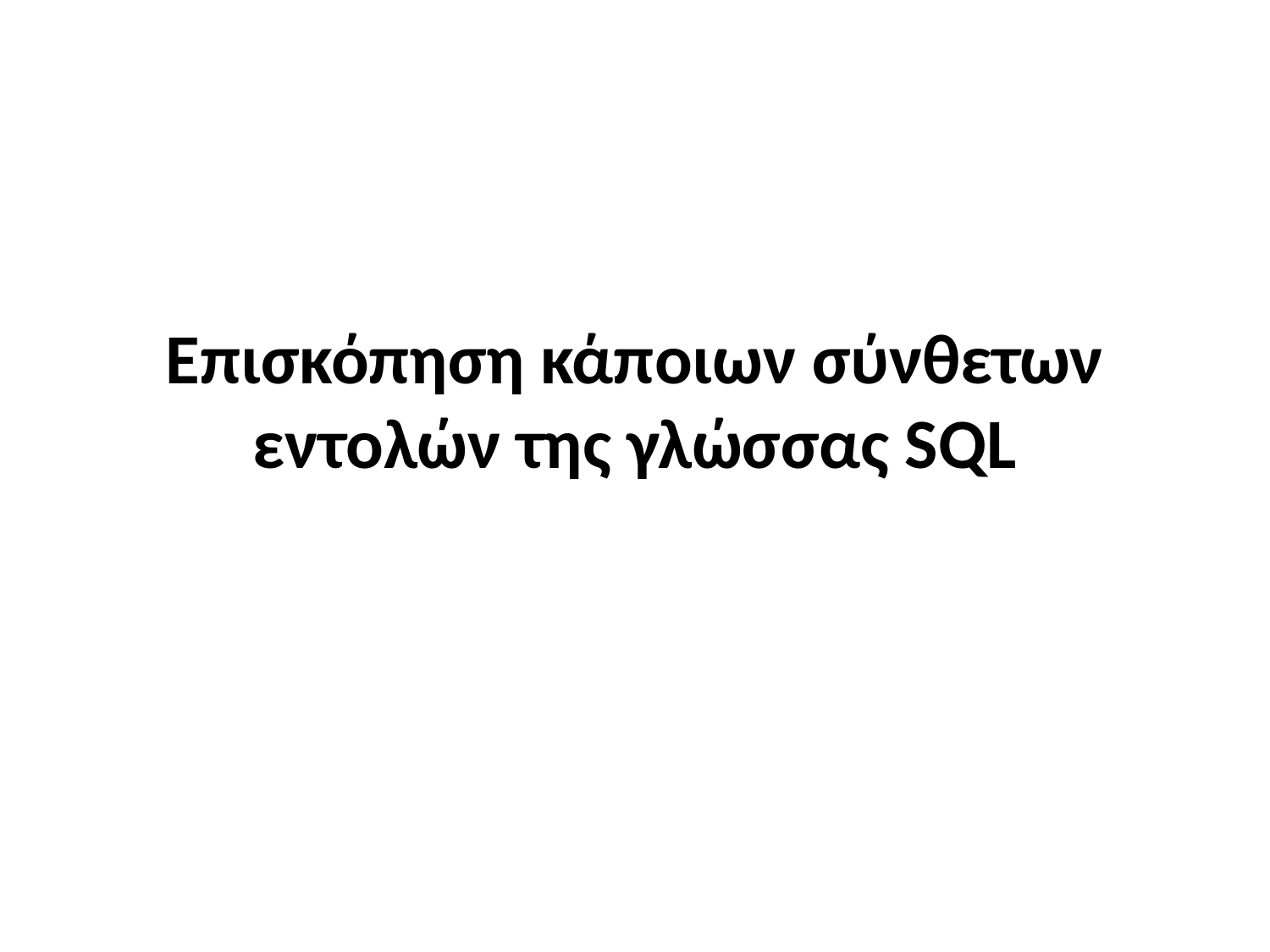

# Επισκόπηση κάποιων σύνθετων εντολών της γλώσσας SQL